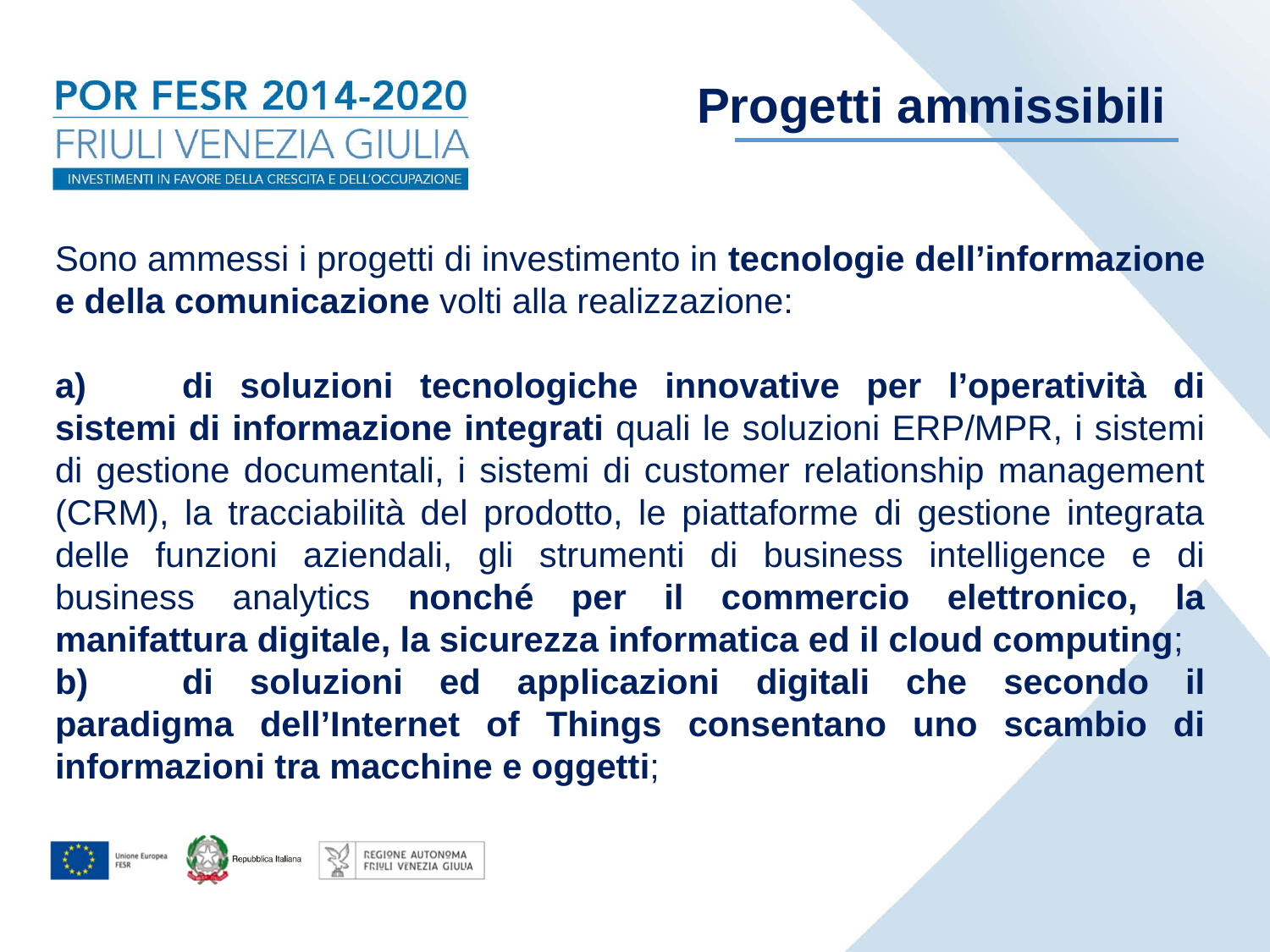

Progetti ammissibili
Sono ammessi i progetti di investimento in tecnologie dell’informazione e della comunicazione volti alla realizzazione:

a)	di soluzioni tecnologiche innovative per l’operatività di sistemi di informazione integrati quali le soluzioni ERP/MPR, i sistemi di gestione documentali, i sistemi di customer relationship management (CRM), la tracciabilità del prodotto, le piattaforme di gestione integrata delle funzioni aziendali, gli strumenti di business intelligence e di business analytics nonché per il commercio elettronico, la manifattura digitale, la sicurezza informatica ed il cloud computing;
b)	di soluzioni ed applicazioni digitali che secondo il paradigma dell’Internet of Things consentano uno scambio di informazioni tra macchine e oggetti;